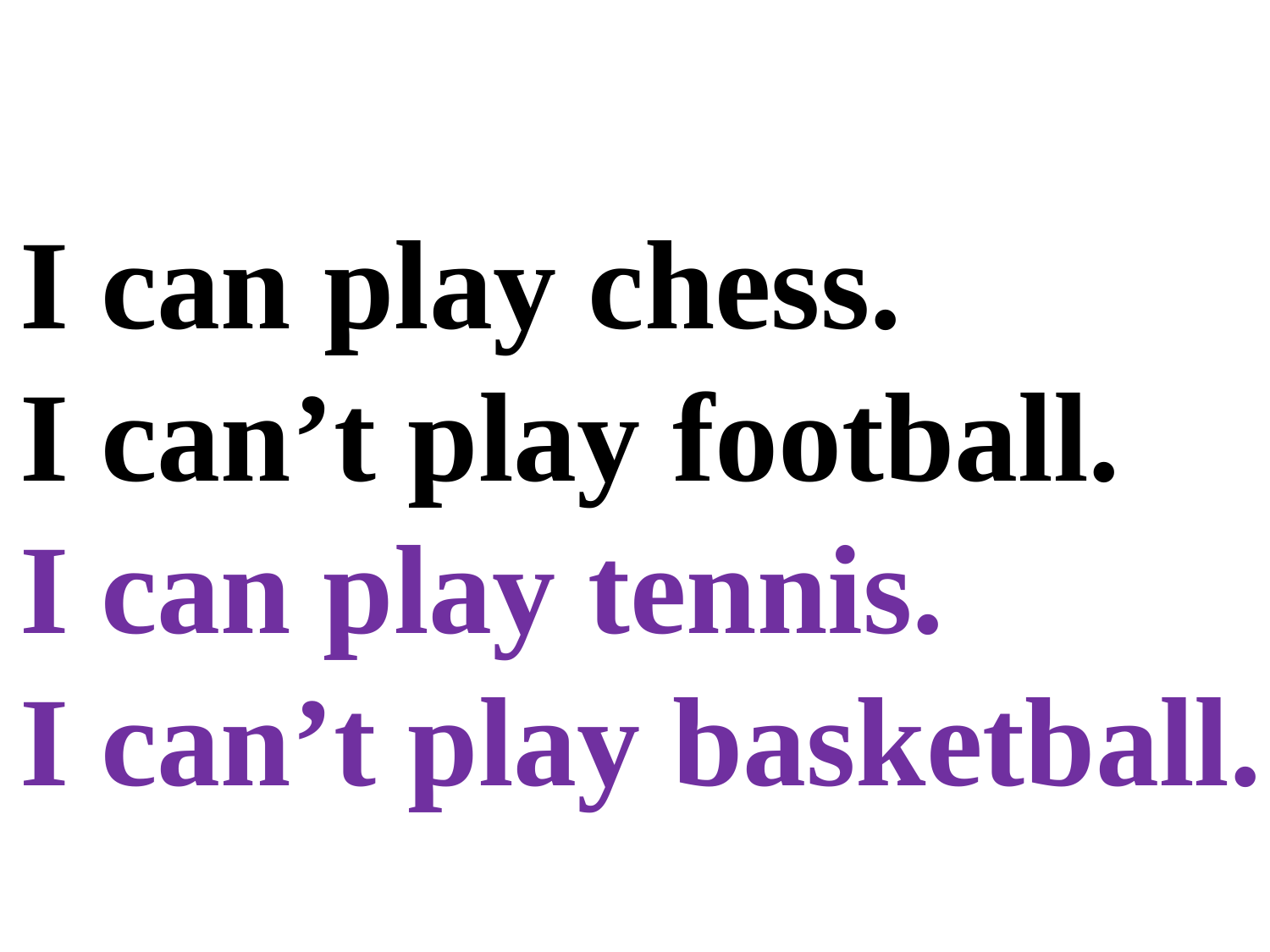

I can play chess.
I can’t play football.
I can play tennis.
I can’t play basketball.